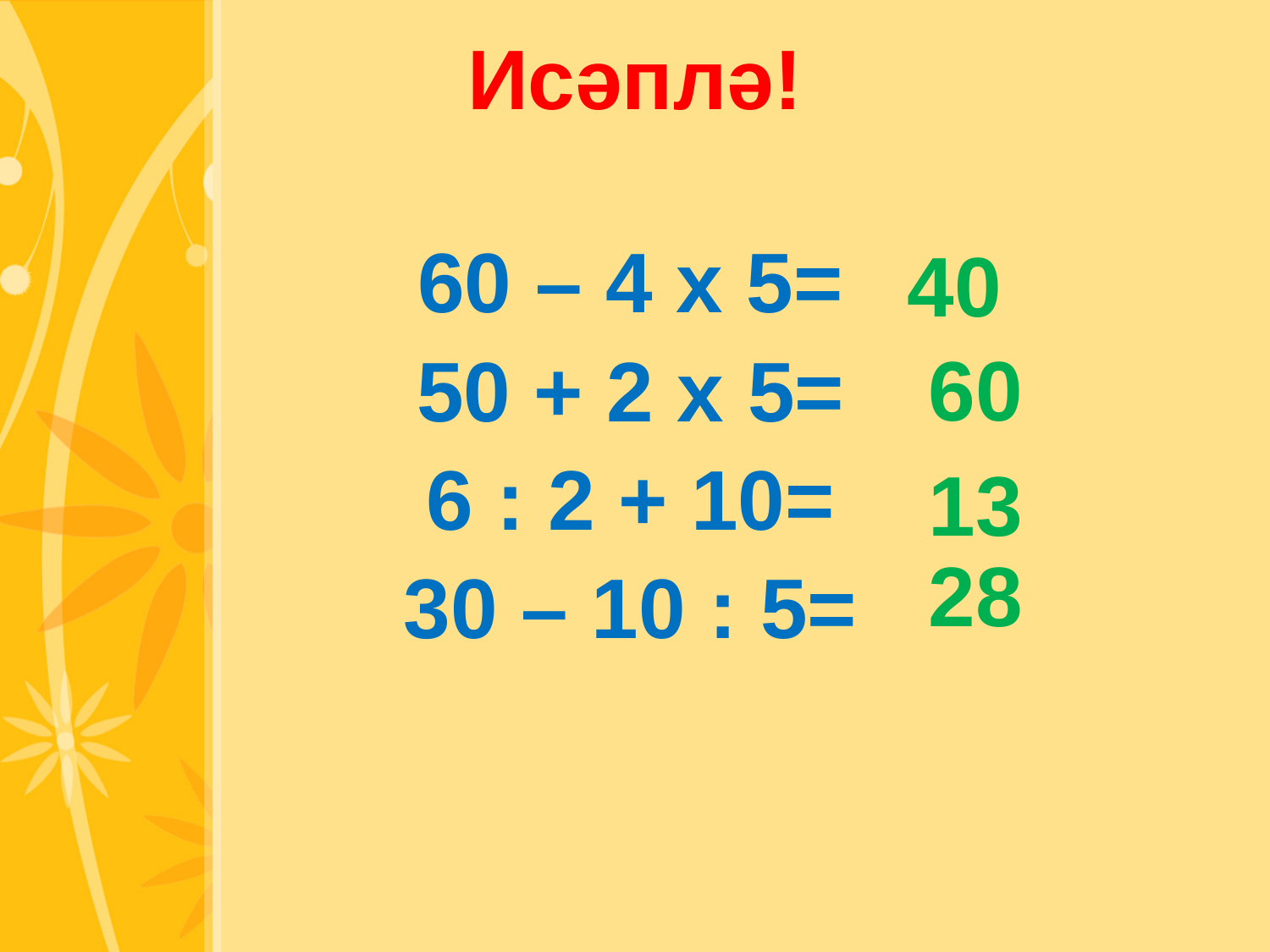

# Исәплә!
60 – 4 х 5=
50 + 2 х 5=
6 : 2 + 10=
30 – 10 : 5=

40
60
13
28